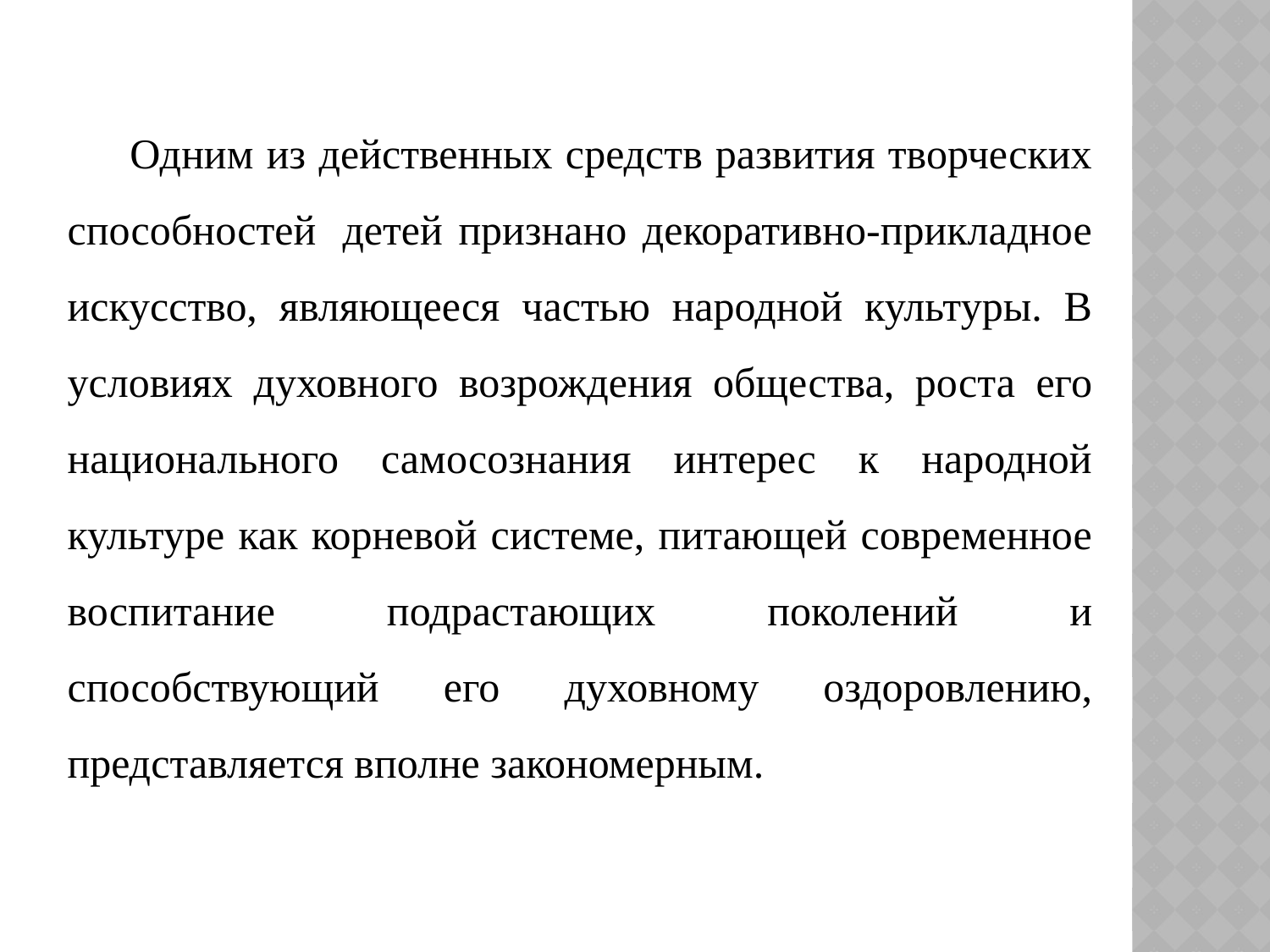

Одним из действенных средств развития творческих способностей  детей признано декоративно-прикладное искусство, являющееся частью народной культуры. В условиях духовного возрождения общества, роста его национального самосознания интерес к народной культуре как корневой системе, питающей современное воспитание подрастающих поколений и способствующий его духовному оздоровлению, представляется вполне закономерным.